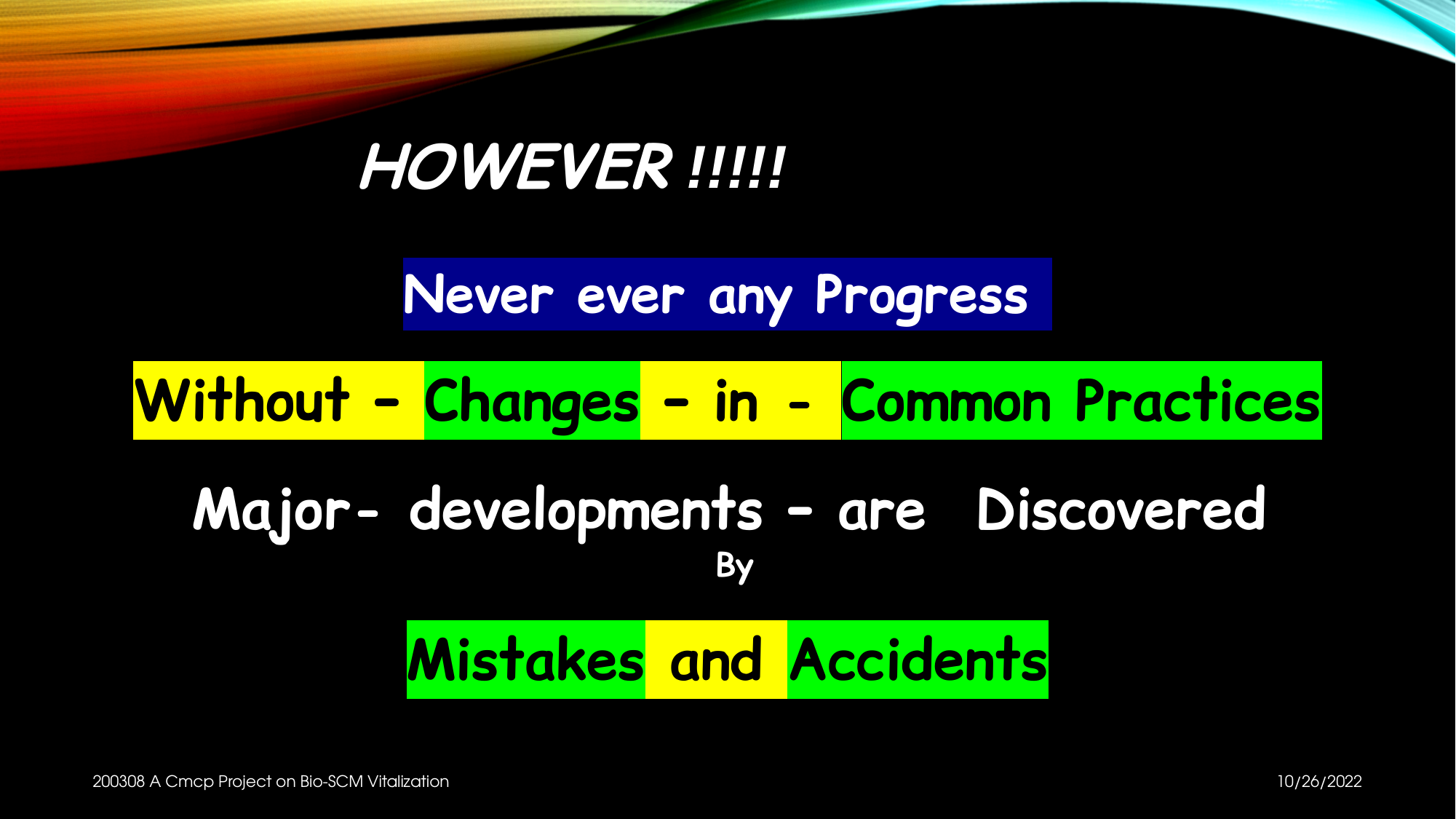

# HOWEVER !!!!!
Never ever any Progress

Without – Changes – in - Common Practices

  Major- developments – are  Discovered
 By

Mistakes and Accidents

200308 A Cmcp Project on Bio-SCM Vitalization
10/26/2022